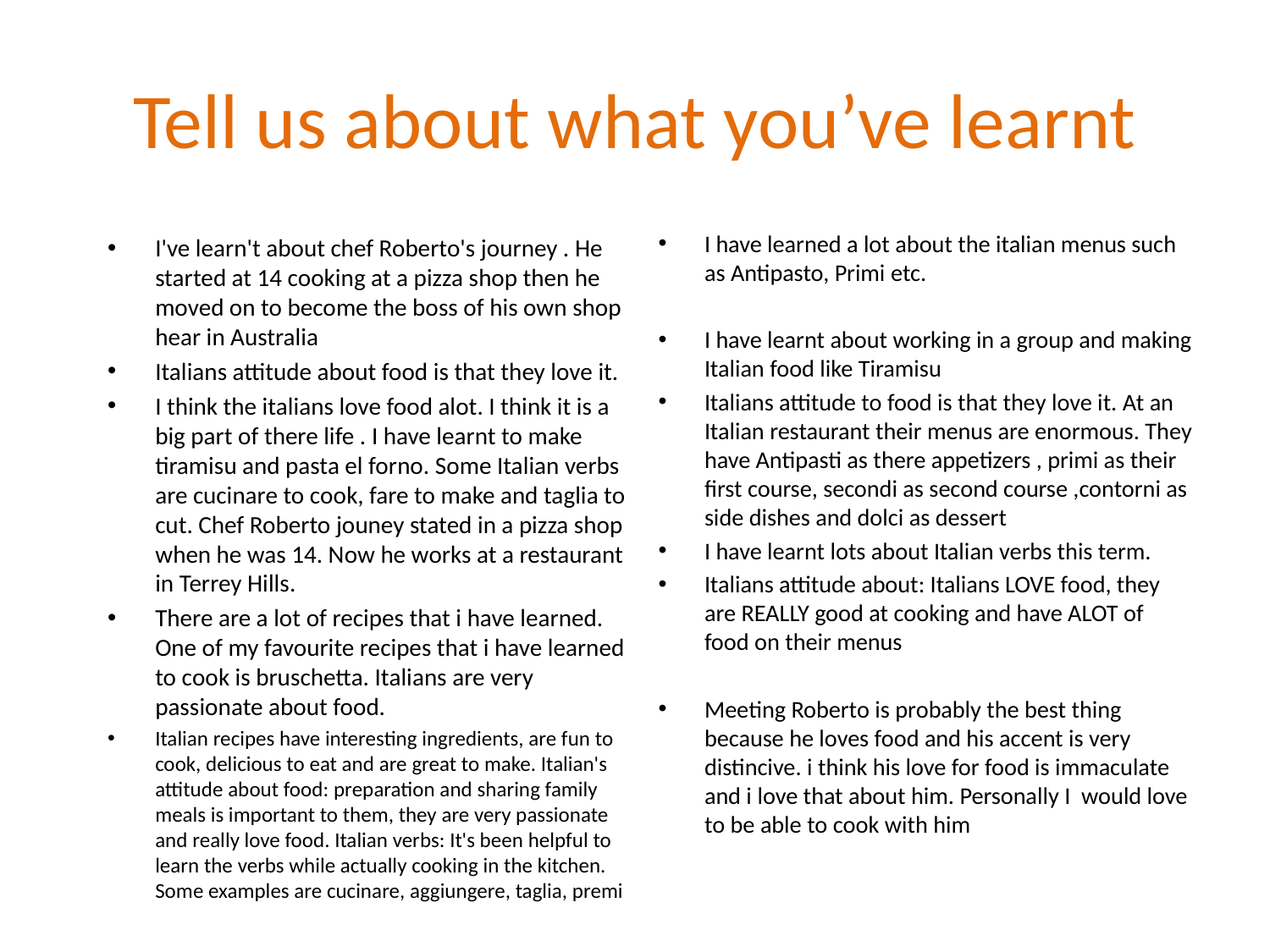

# Tell us about what you’ve learnt
I have learned a lot about the italian menus such as Antipasto, Primi etc.

I have learnt about working in a group and making Italian food like Tiramisu
Italians attitude to food is that they love it. At an Italian restaurant their menus are enormous. They have Antipasti as there appetizers , primi as their  first course, secondi as second course ,contorni as side dishes and dolci as dessert
I have learnt lots about Italian verbs this term.
Italians attitude about: Italians LOVE food, they are REALLY good at cooking and have ALOT of food on their menus

Meeting Roberto is probably the best thing because he loves food and his accent is very distincive. i think his love for food is immaculate and i love that about him. Personally I  would love to be able to cook with him
I've learn't about chef Roberto's journey . He started at 14 cooking at a pizza shop then he moved on to become the boss of his own shop hear in Australia
Italians attitude about food is that they love it.
I think the italians love food alot. I think it is a big part of there life . I have learnt to make tiramisu and pasta el forno. Some Italian verbs are cucinare to cook, fare to make and taglia to cut. Chef Roberto jouney stated in a pizza shop when he was 14. Now he works at a restaurant in Terrey Hills.
There are a lot of recipes that i have learned. One of my favourite recipes that i have learned to cook is bruschetta. Italians are very passionate about food.
Italian recipes have interesting ingredients, are fun to cook, delicious to eat and are great to make. Italian's attitude about food: preparation and sharing family meals is important to them, they are very passionate and really love food. Italian verbs: It's been helpful to learn the verbs while actually cooking in the kitchen. Some examples are cucinare, aggiungere, taglia, premi